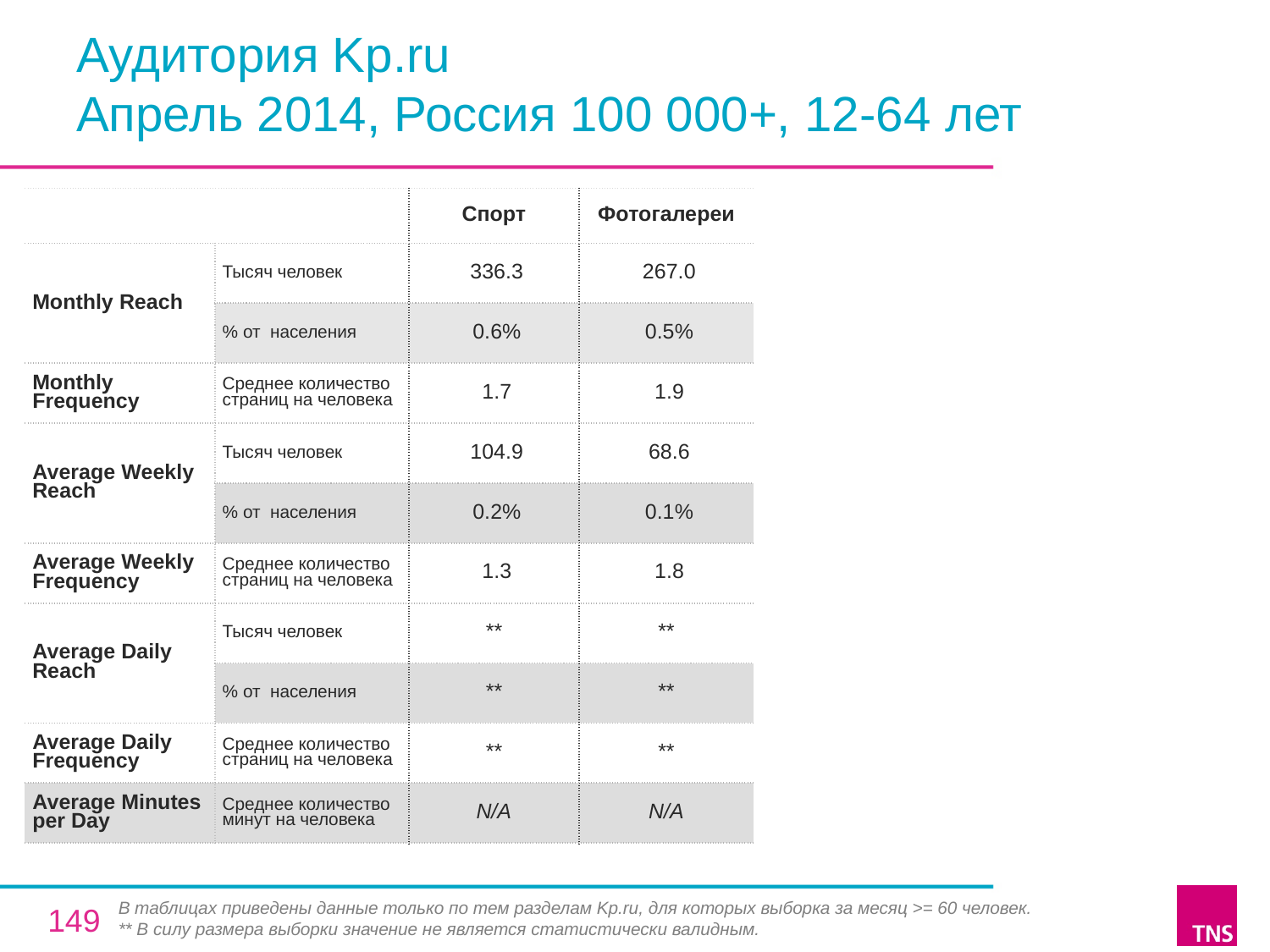

# Аудитория Kp.ru Апрель 2014, Россия 100 000+, 12-64 лет
|  |  | Спорт | Фотогалереи |
| --- | --- | --- | --- |
| Monthly Reach | Тысяч человек | 336.3 | 267.0 |
|  | % от населения | 0.6% | 0.5% |
| Monthly Frequency | Среднее количество страниц на человека | 1.7 | 1.9 |
| Average Weekly Reach | Тысяч человек | 104.9 | 68.6 |
|  | % от населения | 0.2% | 0.1% |
| Average Weekly Frequency | Среднее количество страниц на человека | 1.3 | 1.8 |
| Average Daily Reach | Тысяч человек | \*\* | \*\* |
|  | % от населения | \*\* | \*\* |
| Average Daily Frequency | Среднее количество страниц на человека | \*\* | \*\* |
| Average Minutes per Day | Среднее количество минут на человека | N/A | N/A |
В таблицах приведены данные только по тем разделам Kp.ru, для которых выборка за месяц >= 60 человек.
** В силу размера выборки значение не является статистически валидным.
149